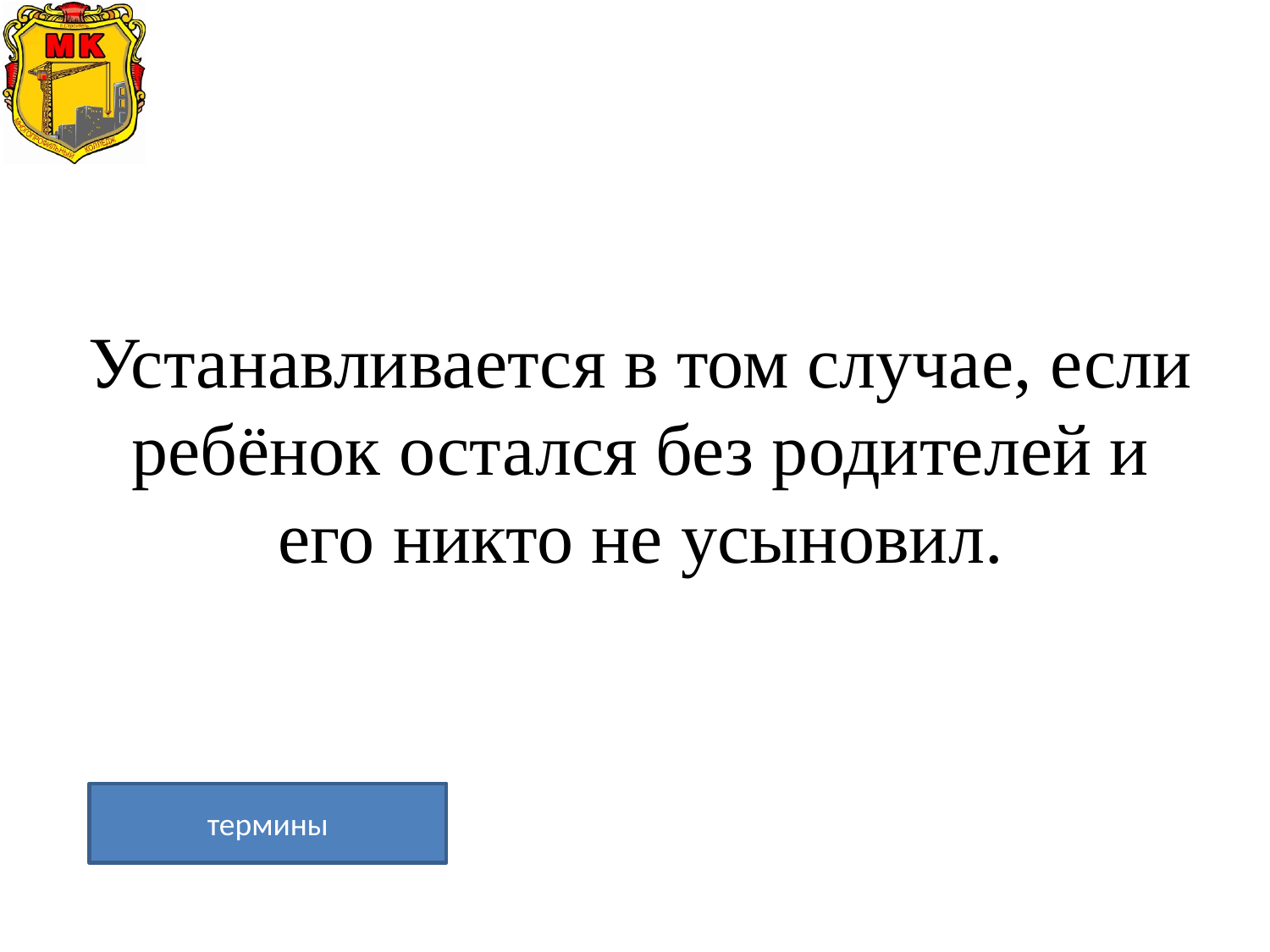

# Устанавливается в том случае, если ребёнок остался без родителей и его никто не усыновил.
термины